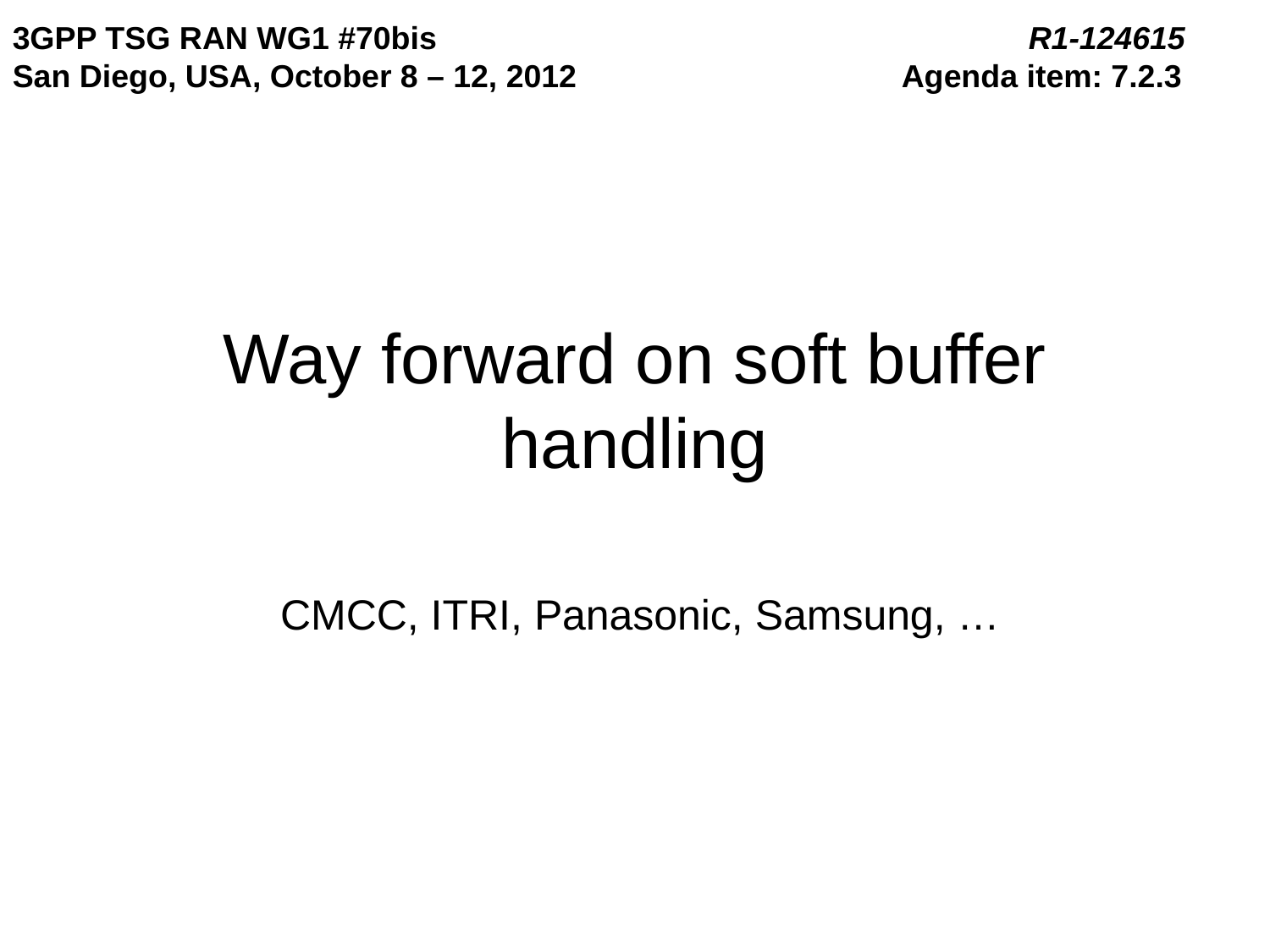

3GPP TSG RAN WG1 #70bis	                     			R1-124615
San Diego, USA, October 8 – 12, 2012			Agenda item: 7.2.3
# Way forward on soft buffer handling
CMCC, ITRI, Panasonic, Samsung, …